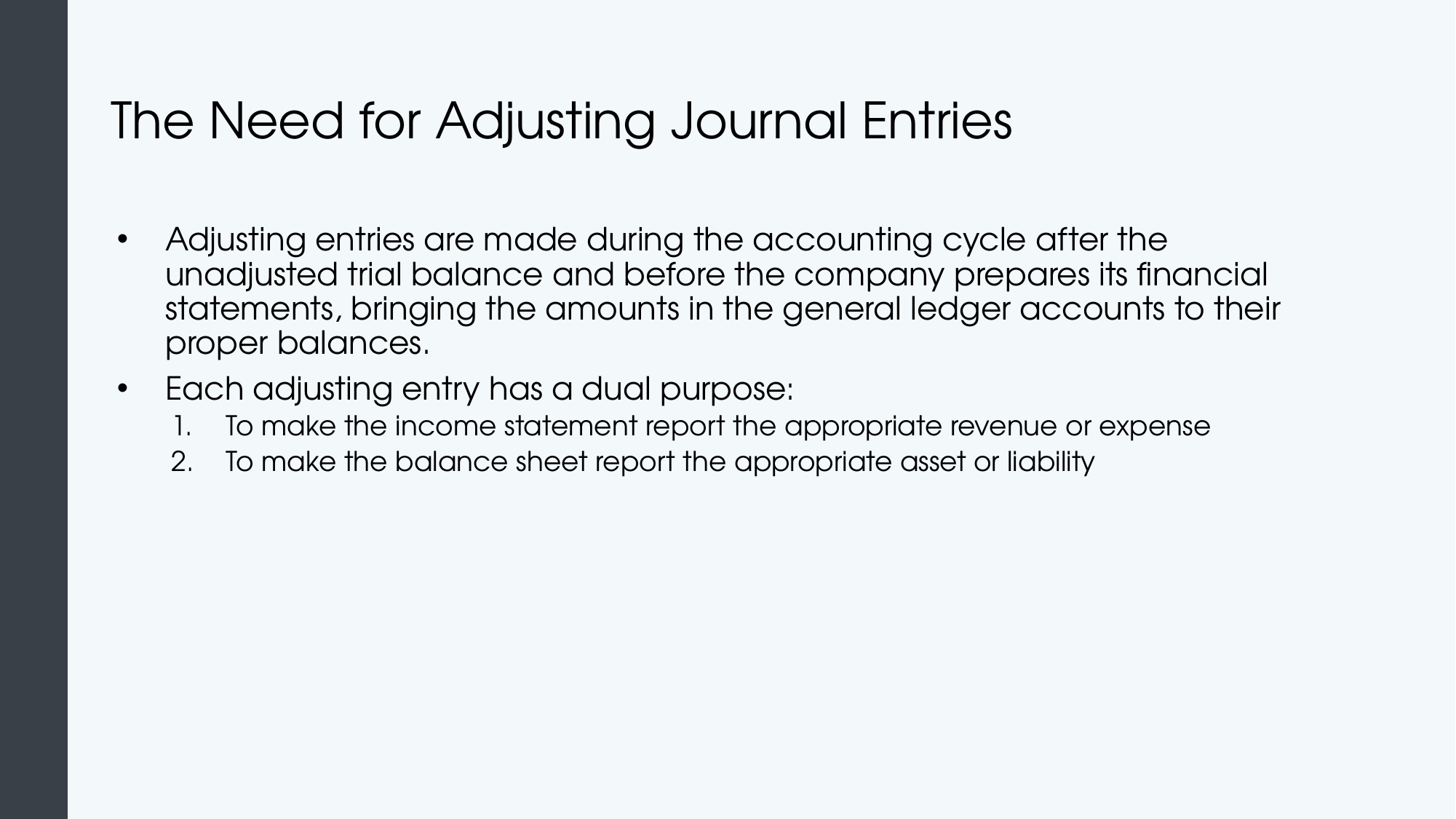

# The Need for Adjusting Journal Entries
Adjusting entries are made during the accounting cycle after the unadjusted trial balance and before the company prepares its financial statements, bringing the amounts in the general ledger accounts to their proper balances.
Each adjusting entry has a dual purpose:
To make the income statement report the appropriate revenue or expense
To make the balance sheet report the appropriate asset or liability